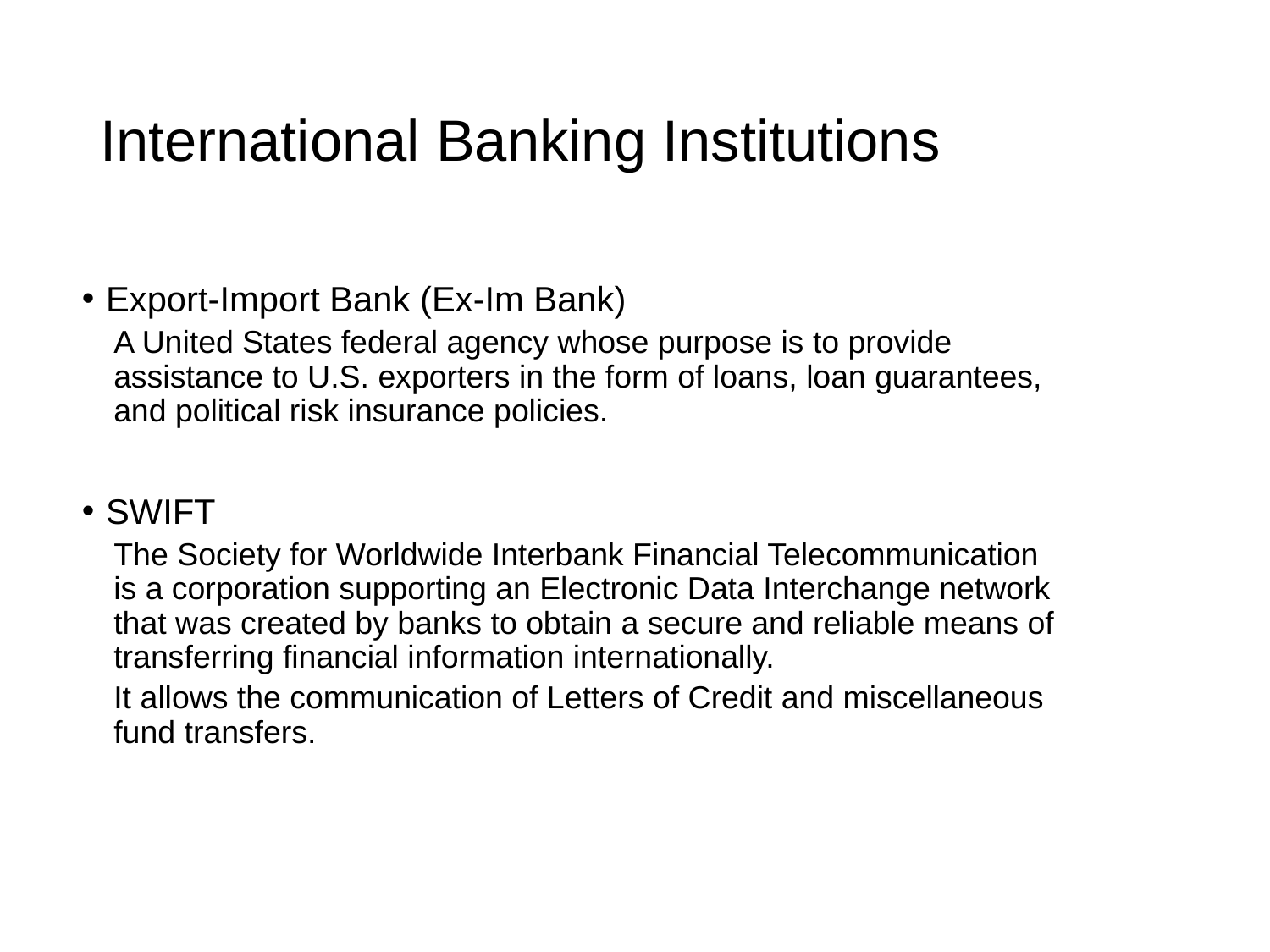

# International Banking Institutions
Export-Import Bank (Ex-Im Bank)
A United States federal agency whose purpose is to provide assistance to U.S. exporters in the form of loans, loan guarantees, and political risk insurance policies.

SWIFT
The Society for Worldwide Interbank Financial Telecommunication is a corporation supporting an Electronic Data Interchange network that was created by banks to obtain a secure and reliable means of transferring financial information internationally.
It allows the communication of Letters of Credit and miscellaneous fund transfers.